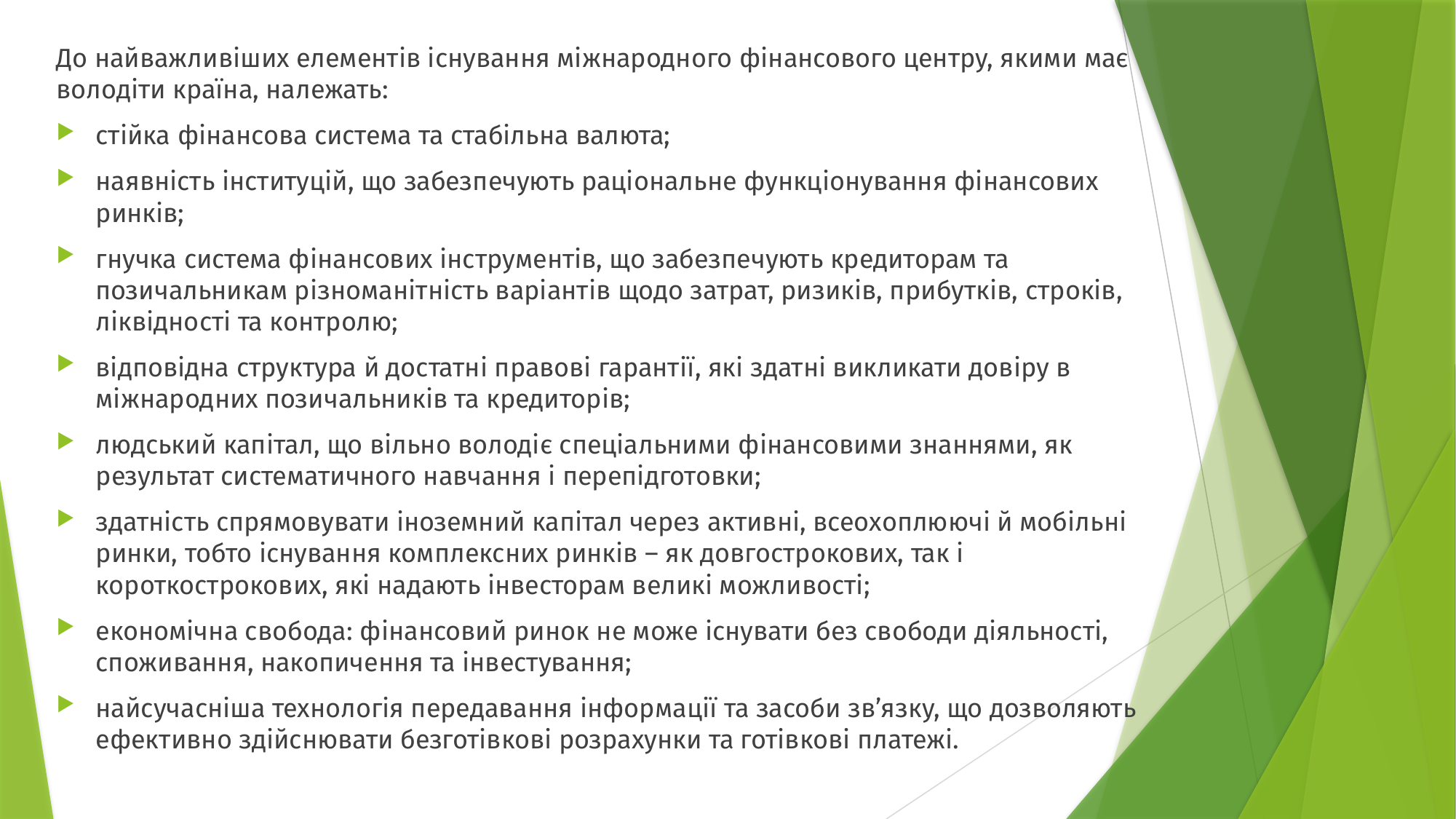

До найважливіших елементів існування міжнародного фінансового центру, якими має володіти країна, належать:
стійка фінансова система та стабільна валюта;
наявність інституцій, що забезпечують раціональне функціонування фінансових ринків;
гнучка система фінансових інструментів, що забезпечують кредиторам та позичальникам різноманітність варіантів щодо затрат, ризиків, прибутків, строків, ліквідності та контролю;
відповідна структура й достатні правові гарантії, які здатні викликати довіру в міжнародних позичальників та кредиторів;
людський капітал, що вільно володіє спеціальними фінансовими знаннями, як результат систематичного навчання і перепідготовки;
здатність спрямовувати іноземний капітал через активні, всеохоплюючі й мобільні ринки, тобто існування комплексних ринків – як довгострокових, так і короткострокових, які надають інвесторам великі можливості;
економічна свобода: фінансовий ринок не може існувати без свободи діяльності, споживання, накопичення та інвестування;
найсучасніша технологія передавання інформації та засоби зв’язку, що дозволяють ефективно здійснювати безготівкові розрахунки та готівкові платежі.